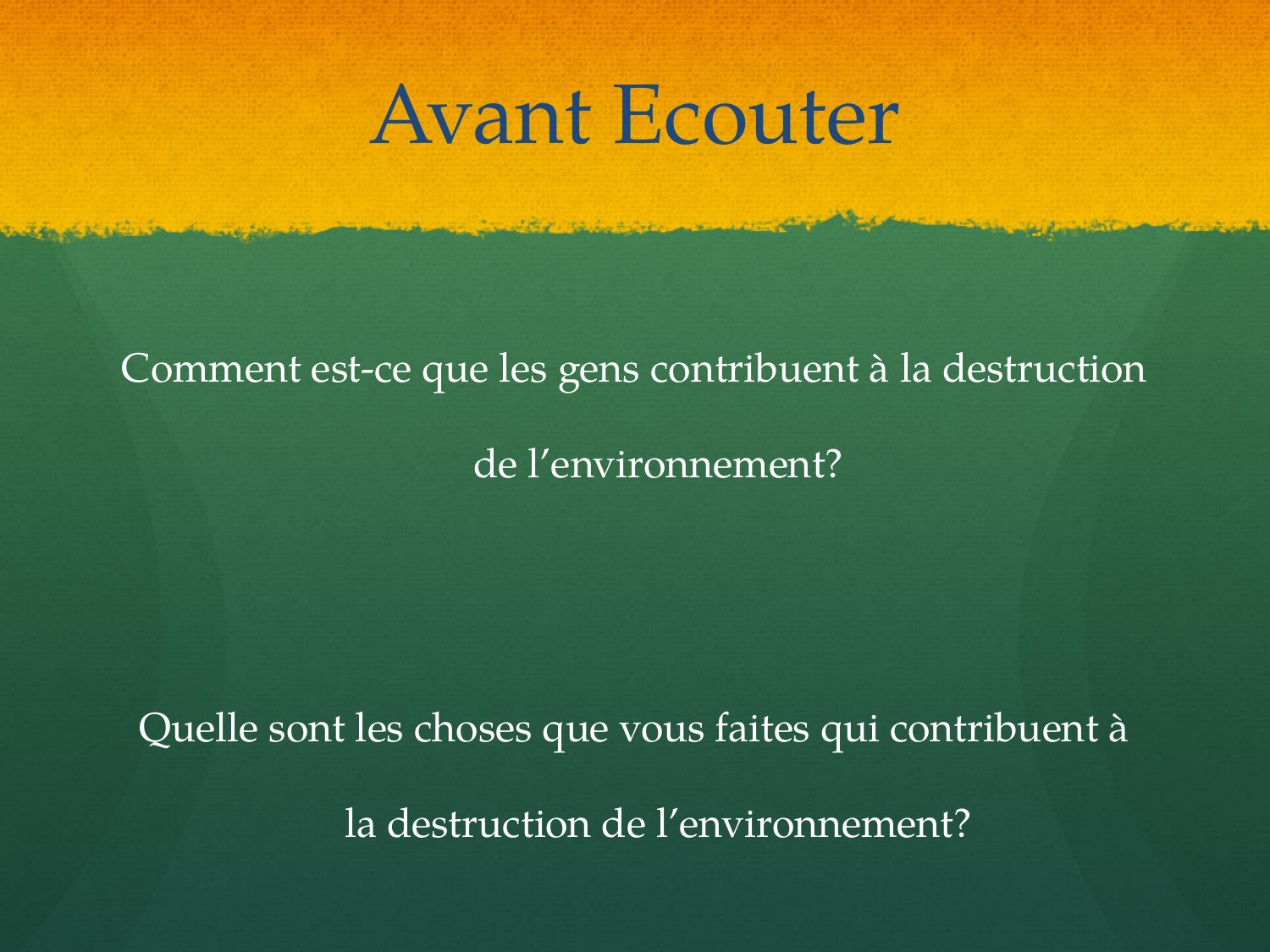

# Avant Ecouter
Comment est-ce que les gens contribuent à la destruction de l’environnement?

Quelle sont les choses que vous faites qui contribuent à la destruction de l’environnement?